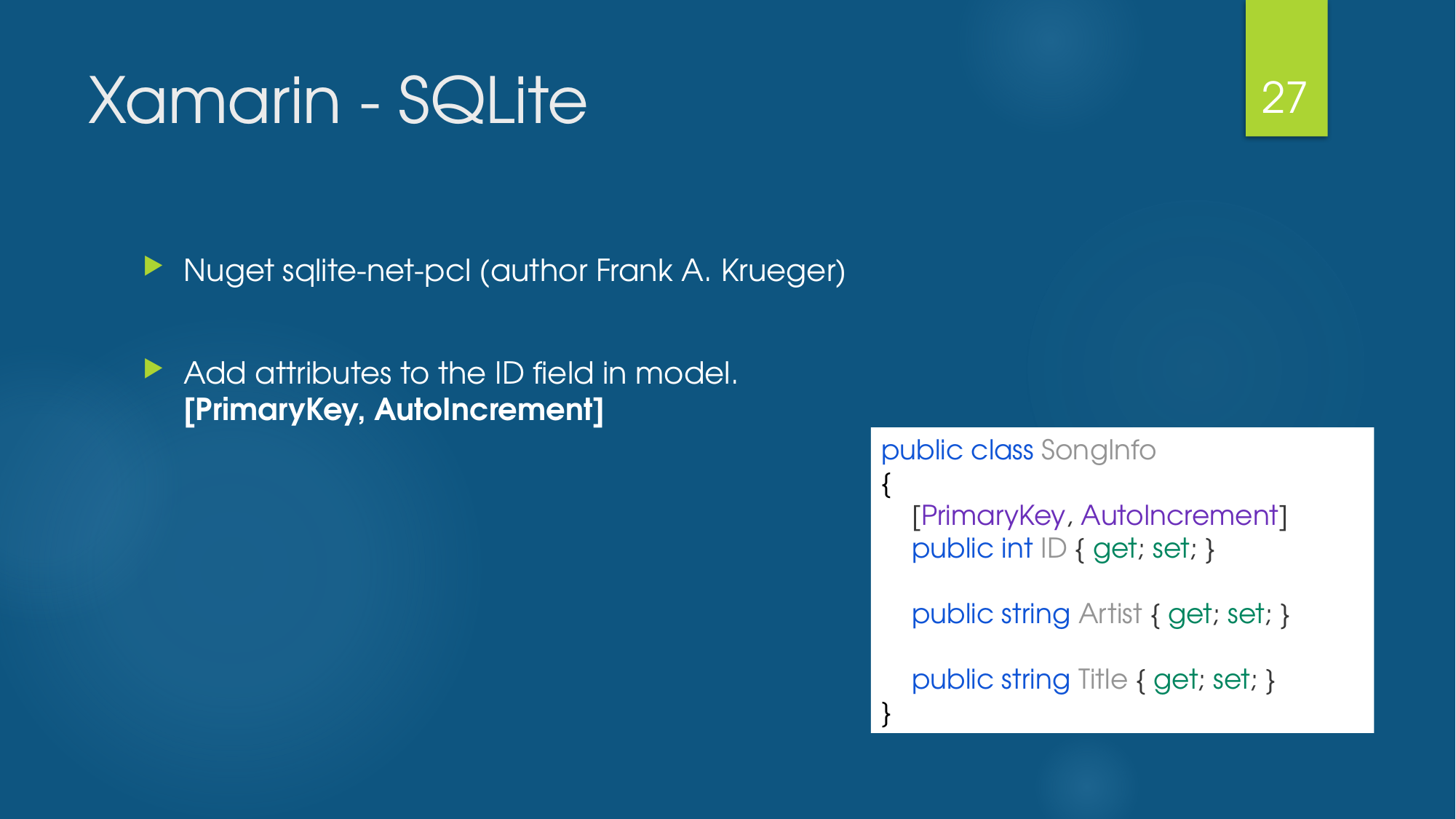

27
# Xamarin - SQLite
Nuget sqlite-net-pcl (author Frank A. Krueger)

Add attributes to the ID field in model.
[PrimaryKey, AutoIncrement]

public class SongInfo
{
    [PrimaryKey, AutoIncrement]
    public int ID { get; set; }
    public string Artist { get; set; }
    public string Title { get; set; }
}